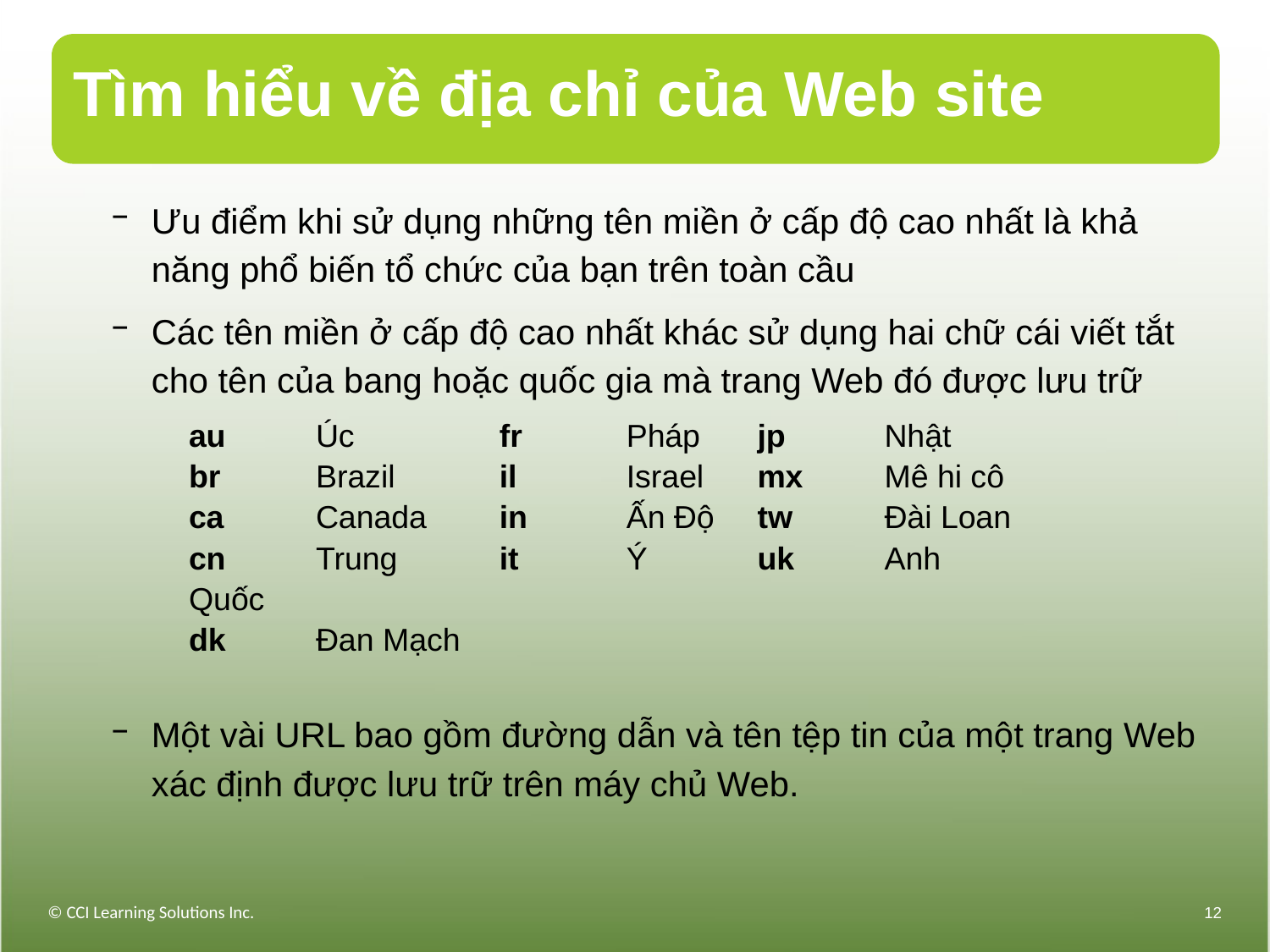

# Tìm hiểu về địa chỉ của Web site
Ưu điểm khi sử dụng những tên miền ở cấp độ cao nhất là khả năng phổ biến tổ chức của bạn trên toàn cầu
Các tên miền ở cấp độ cao nhất khác sử dụng hai chữ cái viết tắt cho tên của bang hoặc quốc gia mà trang Web đó được lưu trữ

Một vài URL bao gồm đường dẫn và tên tệp tin của một trang Web xác định được lưu trữ trên máy chủ Web.
| au Úc br Brazil ca Canada cn Trung Quốc dk Đan Mạch | fr Pháp il Israel in Ấn Độ it Ý | jp Nhật mx Mê hi cô tw Đài Loan uk Anh |
| --- | --- | --- |
© CCI Learning Solutions Inc.
12